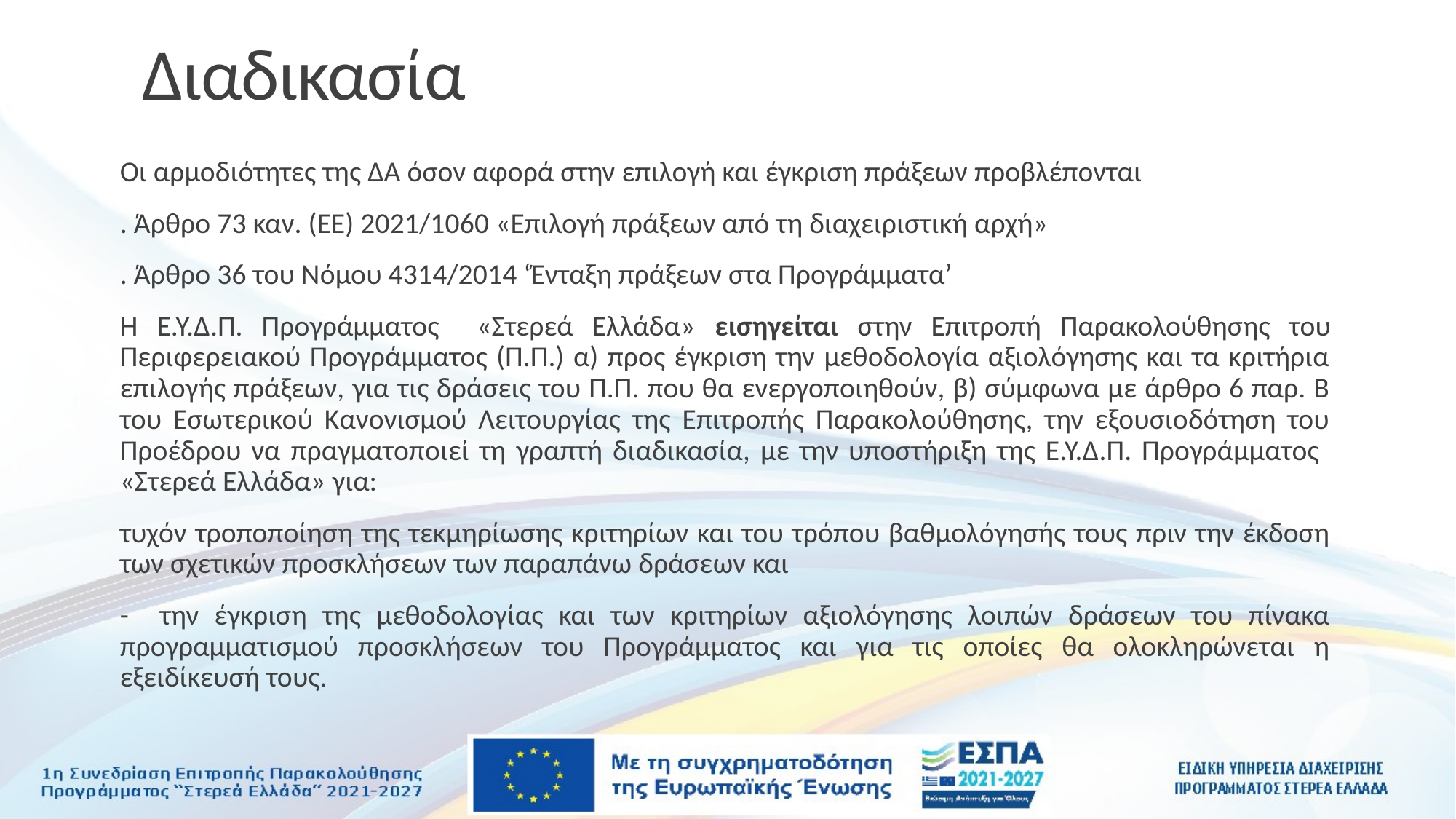

# Διαδικασία
Οι αρμοδιότητες της ΔΑ όσον αφορά στην επιλογή και έγκριση πράξεων προβλέπονται
. Άρθρο 73 καν. (ΕΕ) 2021/1060 «Επιλογή πράξεων από τη διαχειριστική αρχή»
. Άρθρο 36 του Νόμου 4314/2014 ‘Ένταξη πράξεων στα Προγράμματα’
Η Ε.Υ.Δ.Π. Προγράμματος  «Στερεά Ελλάδα» εισηγείται στην Επιτροπή Παρακολούθησης του Περιφερειακού Προγράμματος (Π.Π.) α) προς έγκριση την μεθοδολογία αξιολόγησης και τα κριτήρια επιλογής πράξεων, για τις δράσεις του Π.Π. που θα ενεργοποιηθούν, β) σύμφωνα με άρθρο 6 παρ. Β του Εσωτερικού Κανονισμού Λειτουργίας της Επιτροπής Παρακολούθησης, την εξουσιοδότηση του Προέδρου να πραγματοποιεί τη γραπτή διαδικασία, με την υποστήριξη της Ε.Υ.Δ.Π. Προγράμματος  «Στερεά Ελλάδα» για:
τυχόν τροποποίηση της τεκμηρίωσης κριτηρίων και του τρόπου βαθμολόγησής τους πριν την έκδοση των σχετικών προσκλήσεων των παραπάνω δράσεων και
-  την έγκριση της μεθοδολογίας και των κριτηρίων αξιολόγησης λοιπών δράσεων του πίνακα προγραμματισμού προσκλήσεων του Προγράμματος και για τις οποίες θα ολοκληρώνεται η εξειδίκευσή τους.